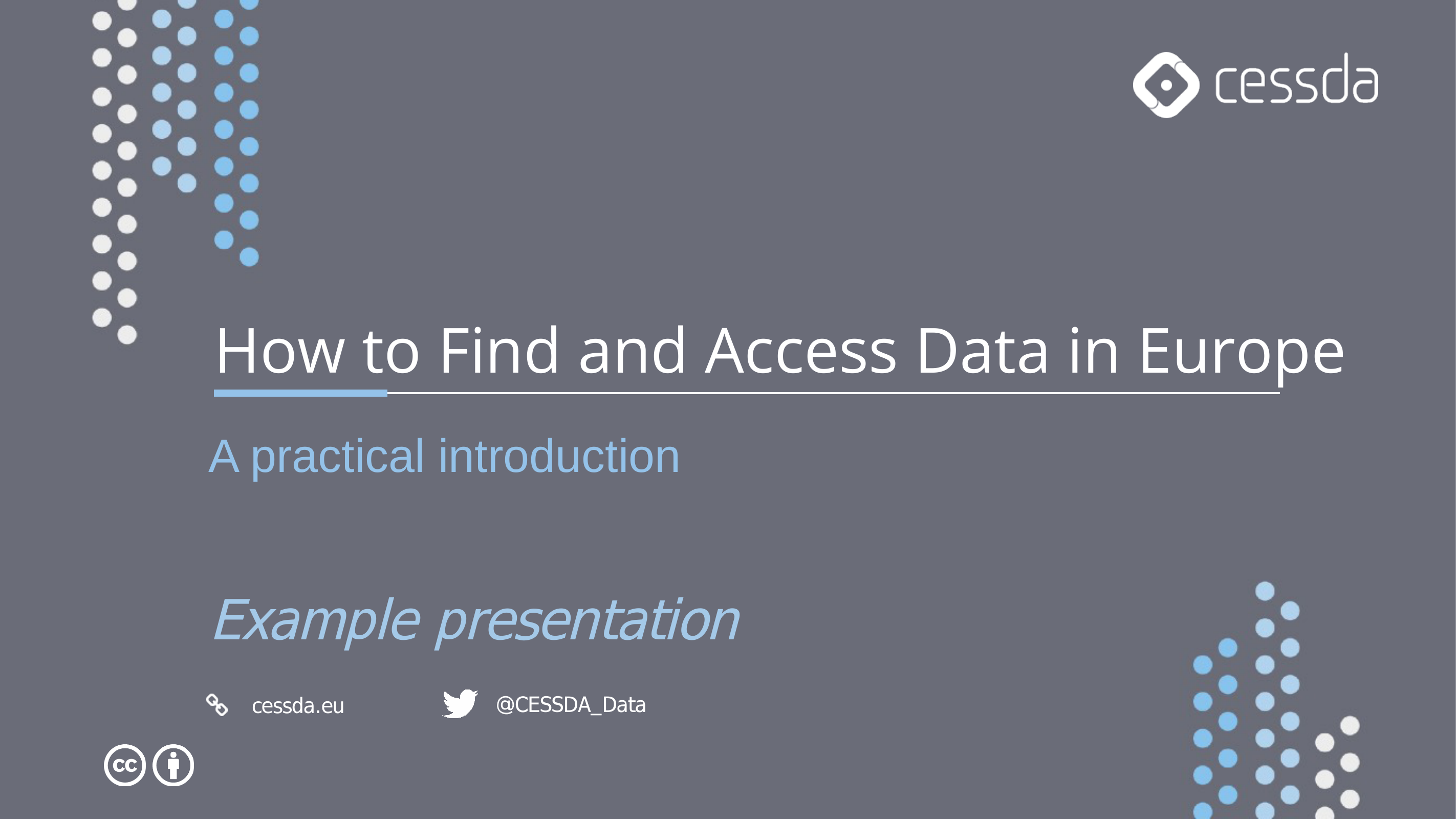

How to Find and Access Data in Europe
A practical introduction

Example presentation